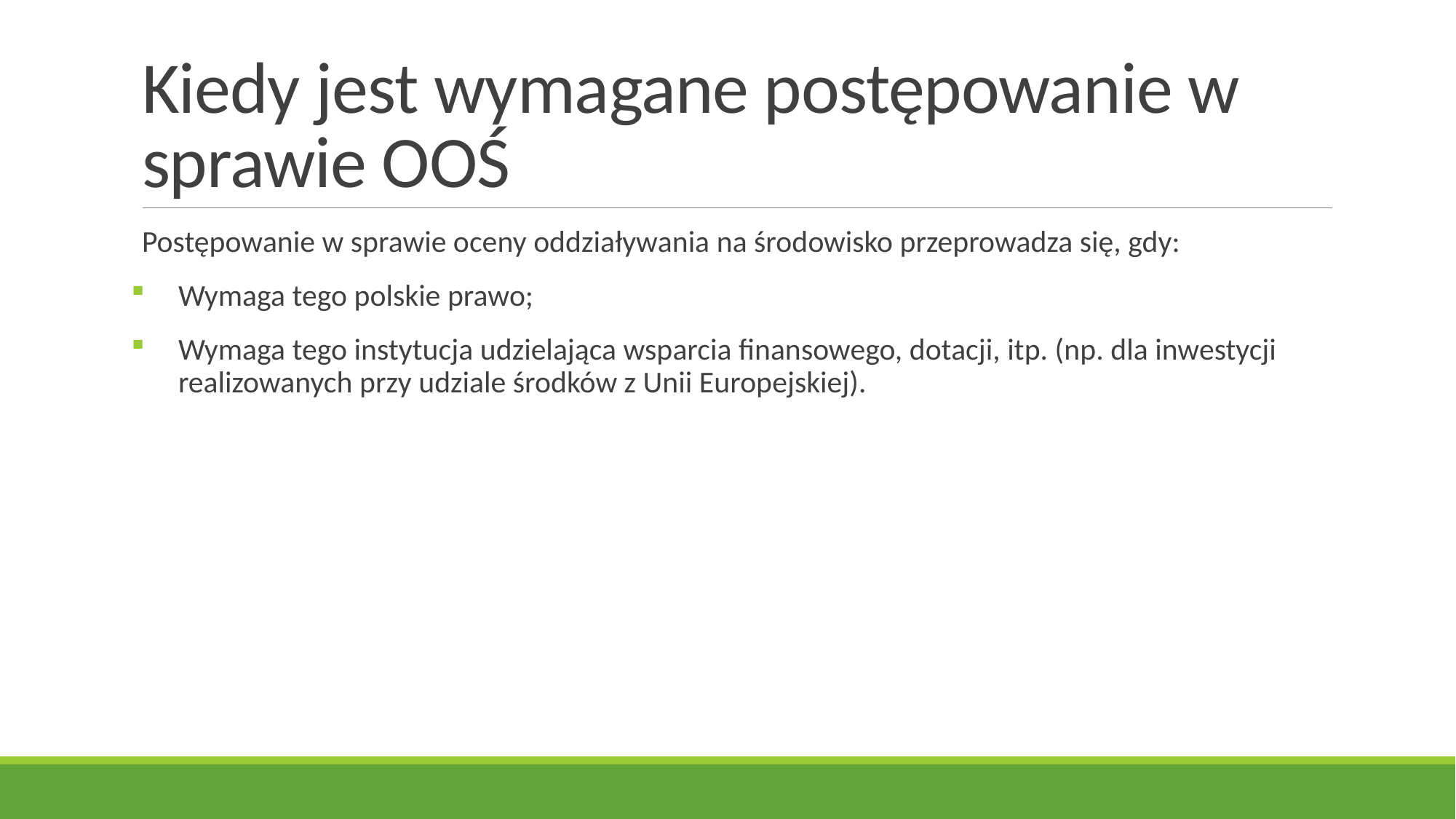

# Kiedy jest wymagane postępowanie w sprawie OOŚ
Postępowanie w sprawie oceny oddziaływania na środowisko przeprowadza się, gdy:
Wymaga tego polskie prawo;
Wymaga tego instytucja udzielająca wsparcia finansowego, dotacji, itp. (np. dla inwestycji realizowanych przy udziale środków z Unii Europejskiej).